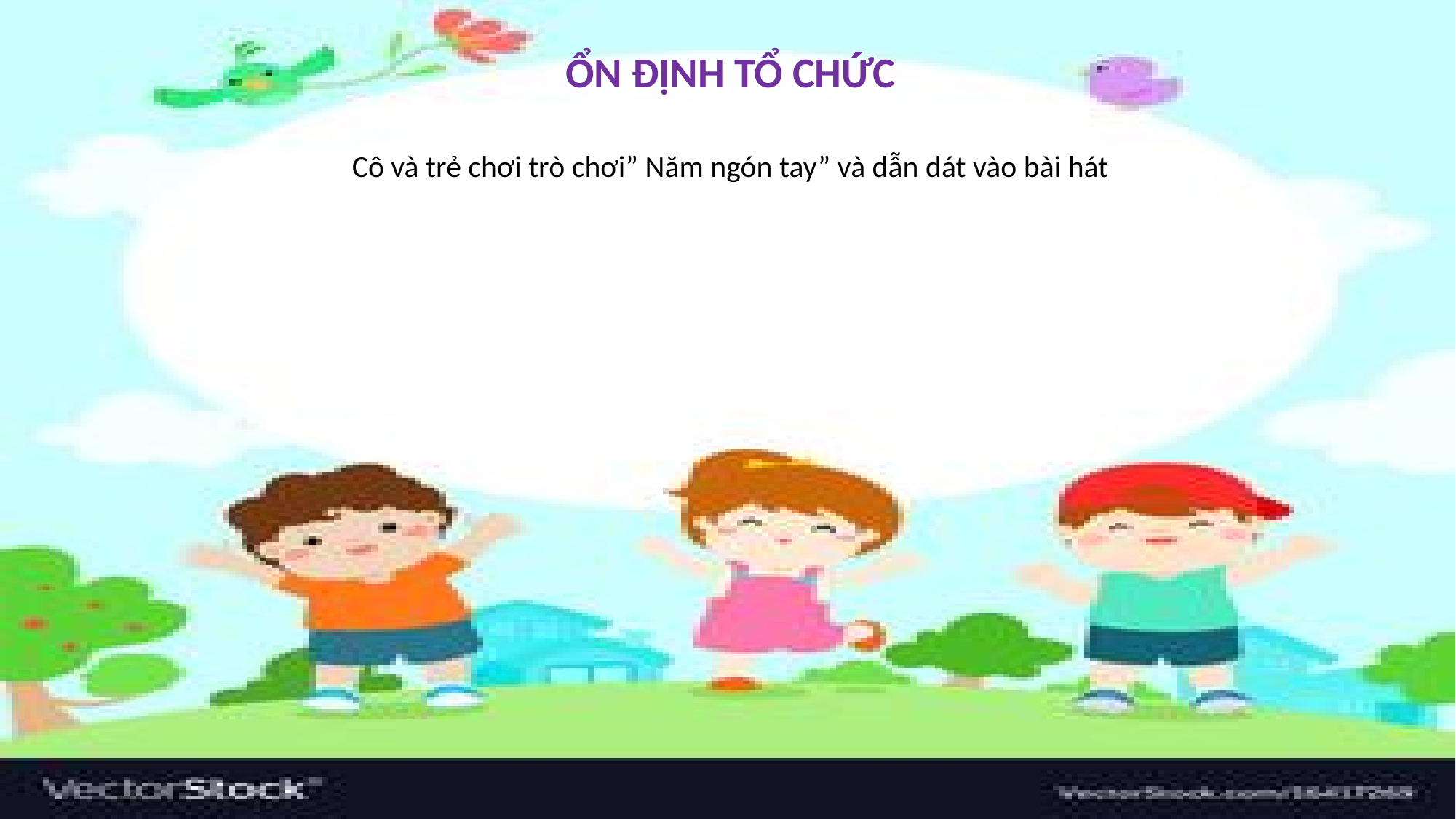

ỔN ĐỊNH TỔ CHỨC

Cô và trẻ chơi trò chơi” Năm ngón tay” và dẫn dát vào bài hát